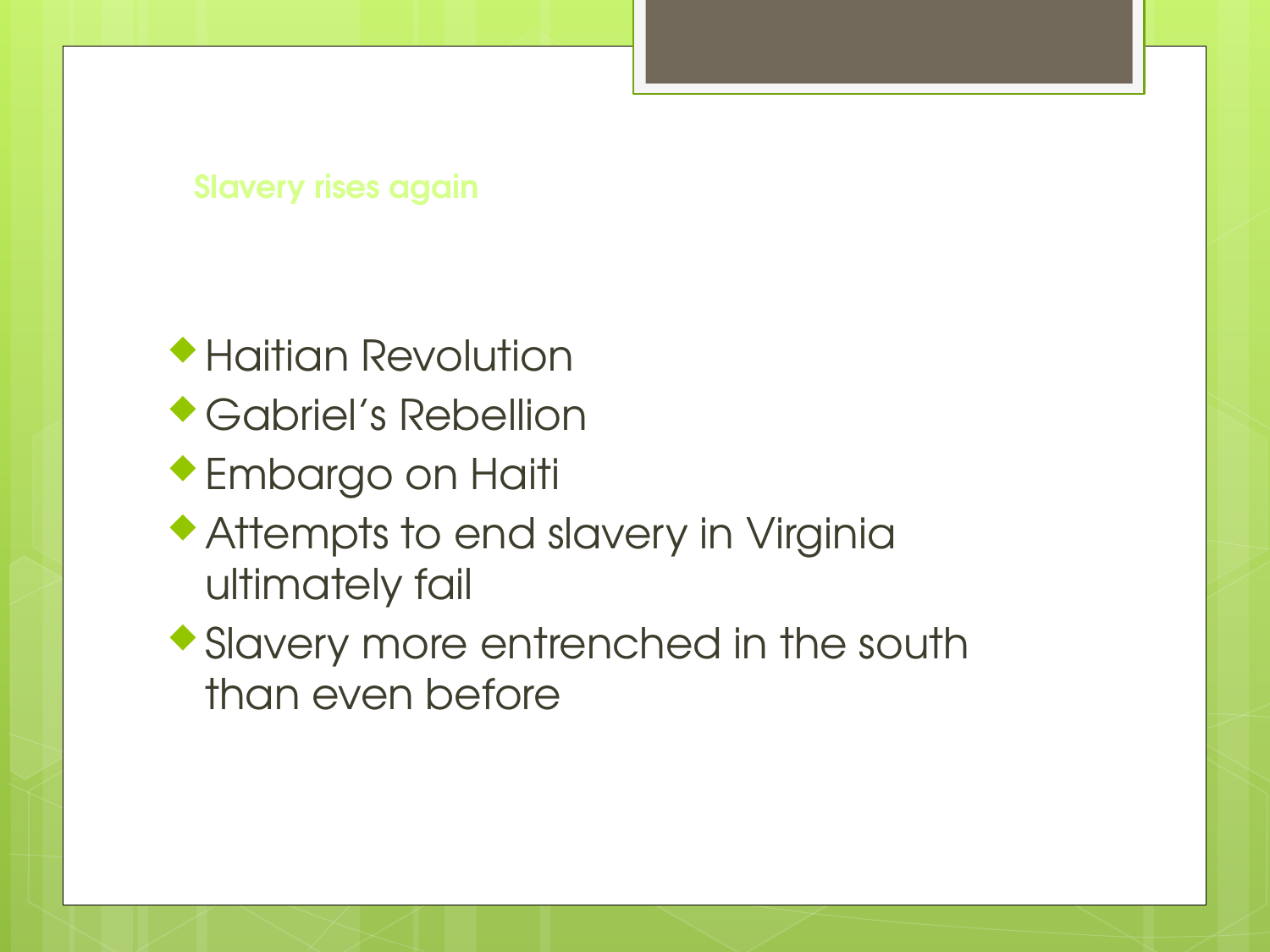

Slavery rises again
Haitian Revolution
Gabriel’s Rebellion
Embargo on Haiti
Attempts to end slavery in Virginia ultimately fail
Slavery more entrenched in the south than even before